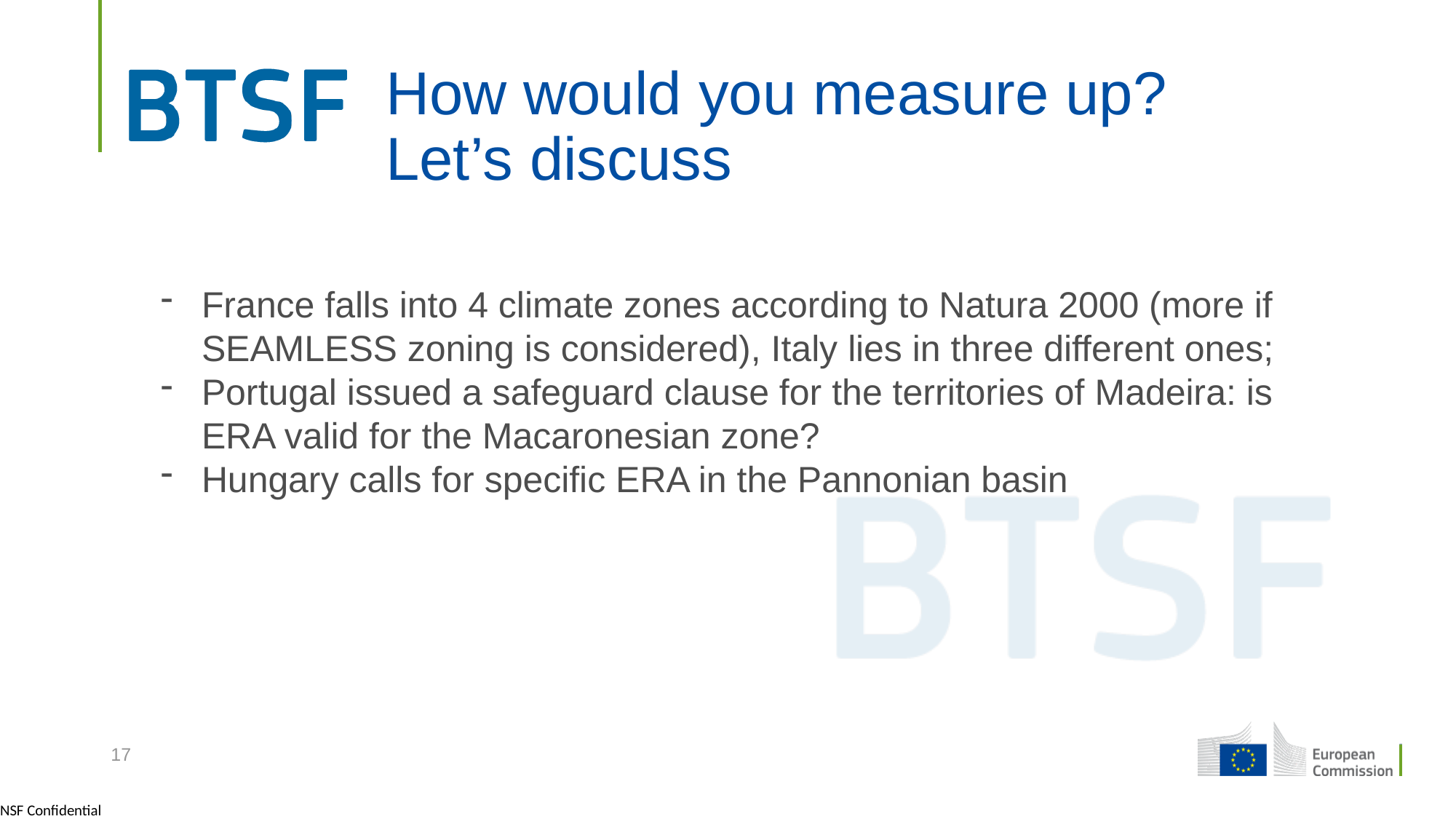

# How would you measure up? Let’s discuss
France falls into 4 climate zones according to Natura 2000 (more if SEAMLESS zoning is considered), Italy lies in three different ones;
Portugal issued a safeguard clause for the territories of Madeira: is ERA valid for the Macaronesian zone?
Hungary calls for specific ERA in the Pannonian basin
17